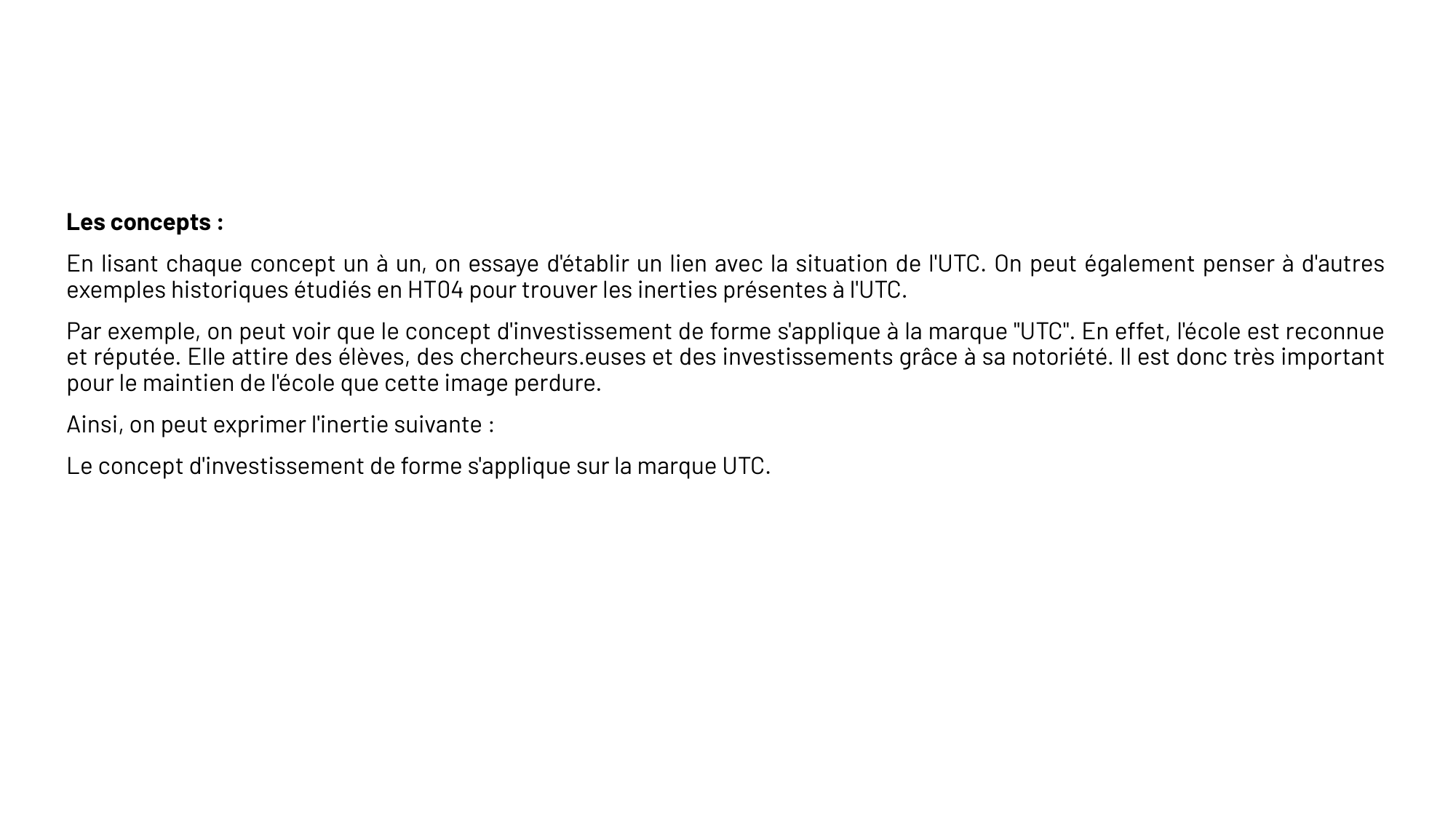

Les concepts :
En lisant chaque concept un à un, on essaye d'établir un lien avec la situation de l'UTC. On peut également penser à d'autres exemples historiques étudiés en HT04 pour trouver les inerties présentes à l'UTC.
Par exemple, on peut voir que le concept d'investissement de forme s'applique à la marque "UTC". En effet, l'école est reconnue et réputée. Elle attire des élèves, des chercheurs.euses et des investissements grâce à sa notoriété. Il est donc très important pour le maintien de l'école que cette image perdure.
Ainsi, on peut exprimer l'inertie suivante :
Le concept d'investissement de forme s'applique sur la marque UTC.